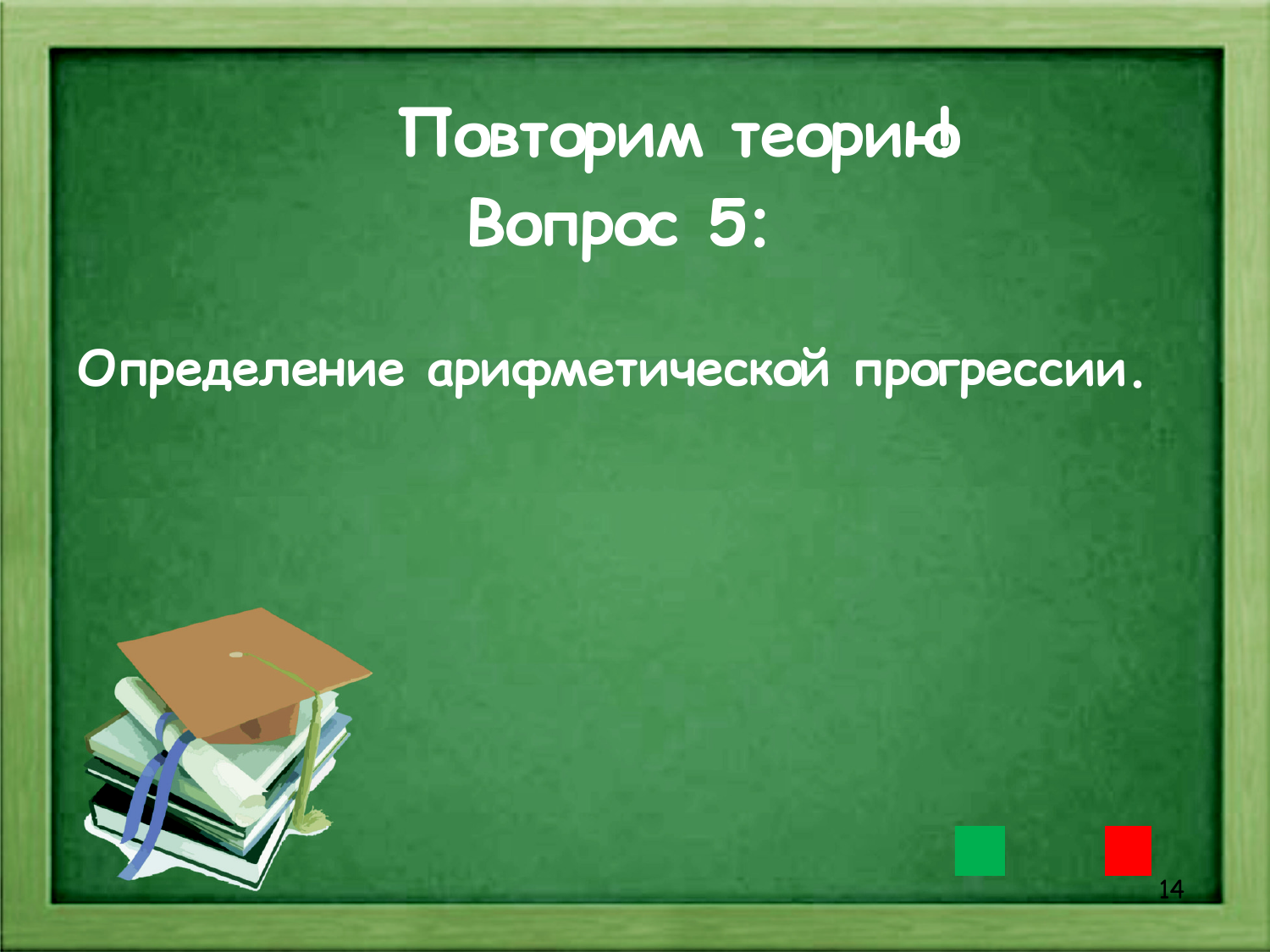

Повторим теорию!
Вопрос 5:

Определение арифметической прогрессии.

14